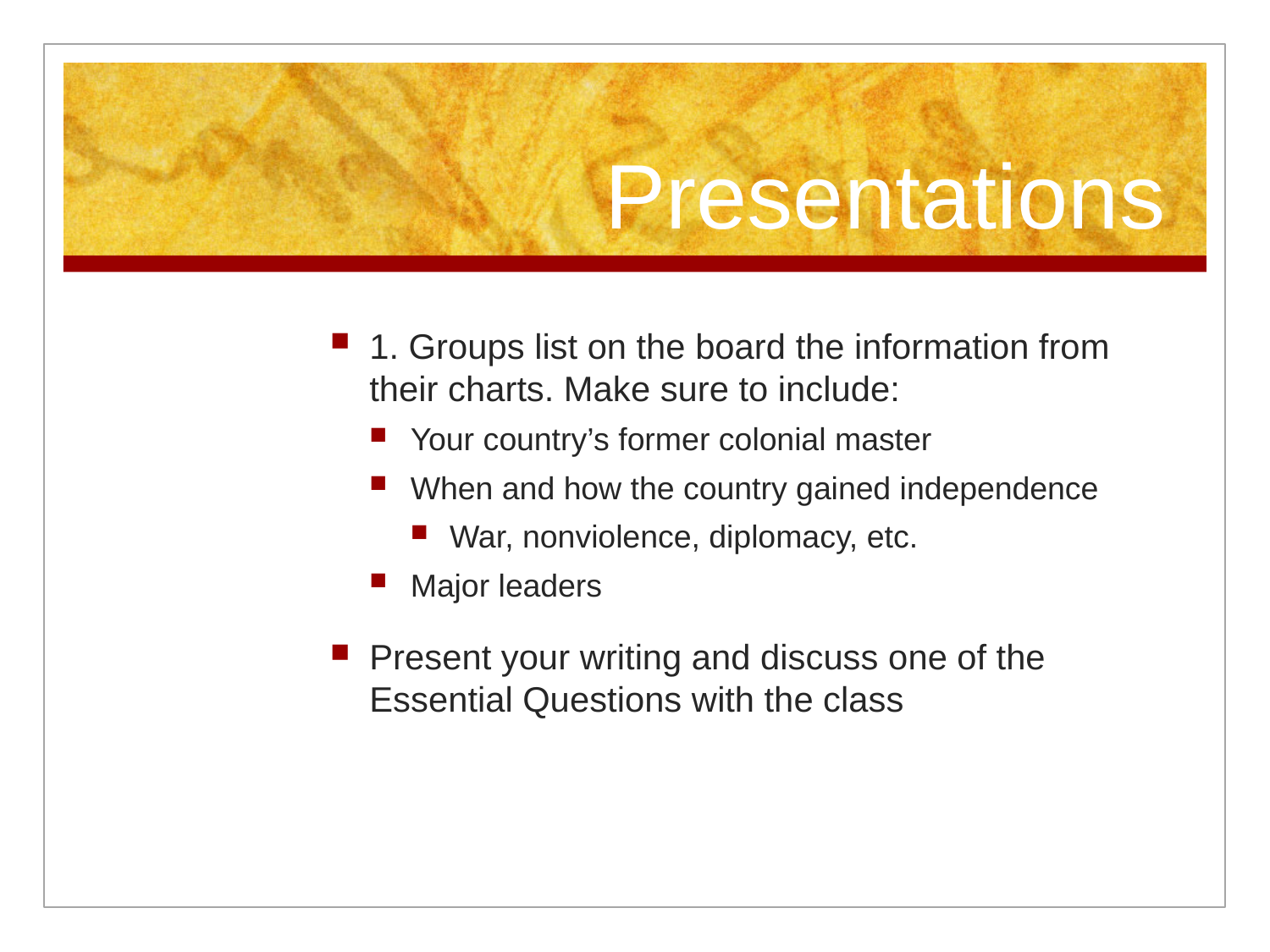

# Presentations
1. Groups list on the board the information from their charts. Make sure to include:
Your country’s former colonial master
When and how the country gained independence
War, nonviolence, diplomacy, etc.
Major leaders
Present your writing and discuss one of the Essential Questions with the class